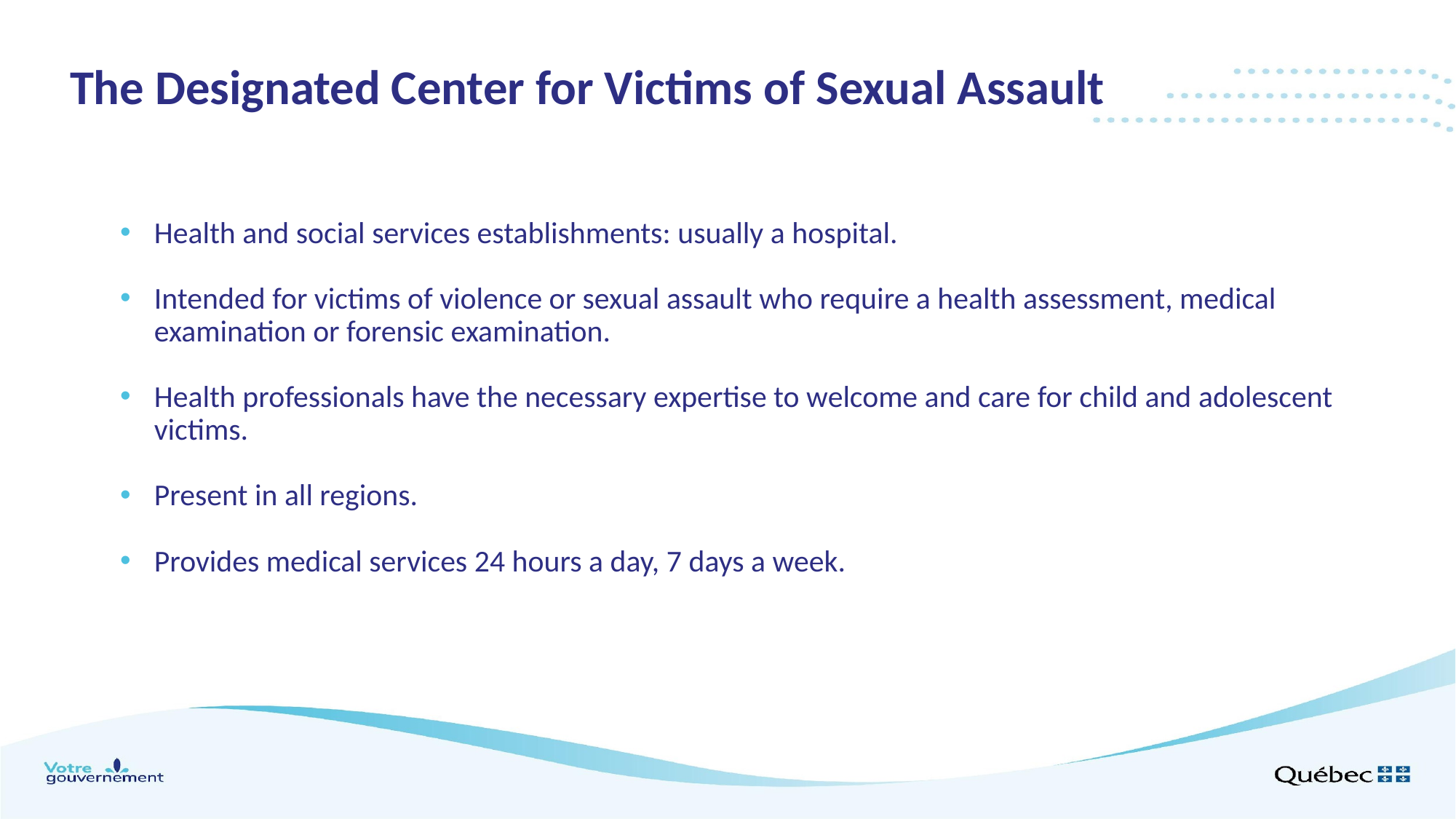

# The Designated Center for Victims of Sexual Assault
Health and social services establishments: usually a hospital.

Intended for victims of violence or sexual assault who require a health assessment, medical examination or forensic examination.

Health professionals have the necessary expertise to welcome and care for child and adolescent victims.

Present in all regions.

Provides medical services 24 hours a day, 7 days a week.